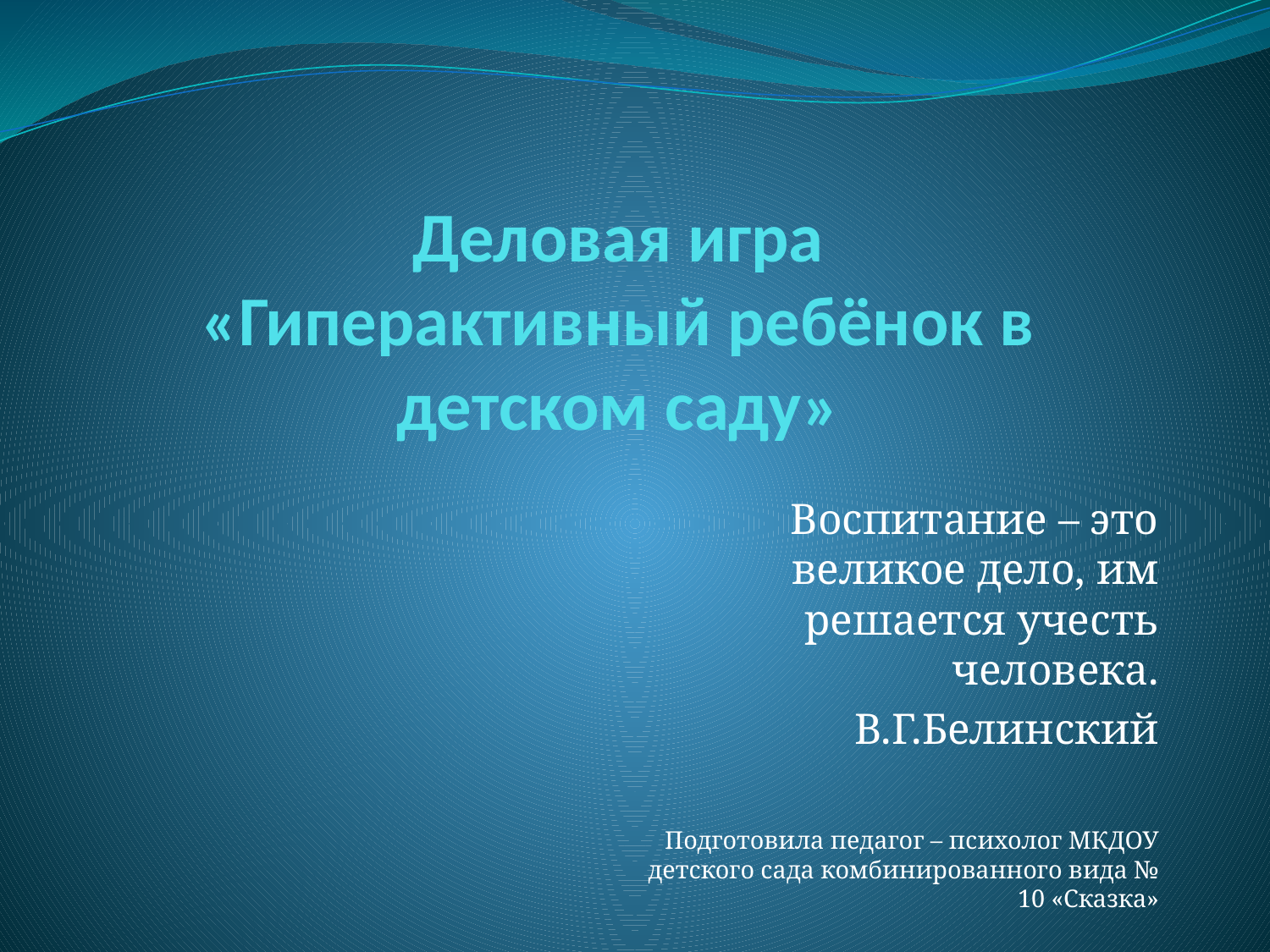

# Деловая игра «Гиперактивный ребёнок в детском саду»

Воспитание – это великое дело, им решается учесть человека.
В.Г.Белинский

Подготовила педагог – психолог МКДОУ детского сада комбинированного вида № 10 «Сказка»